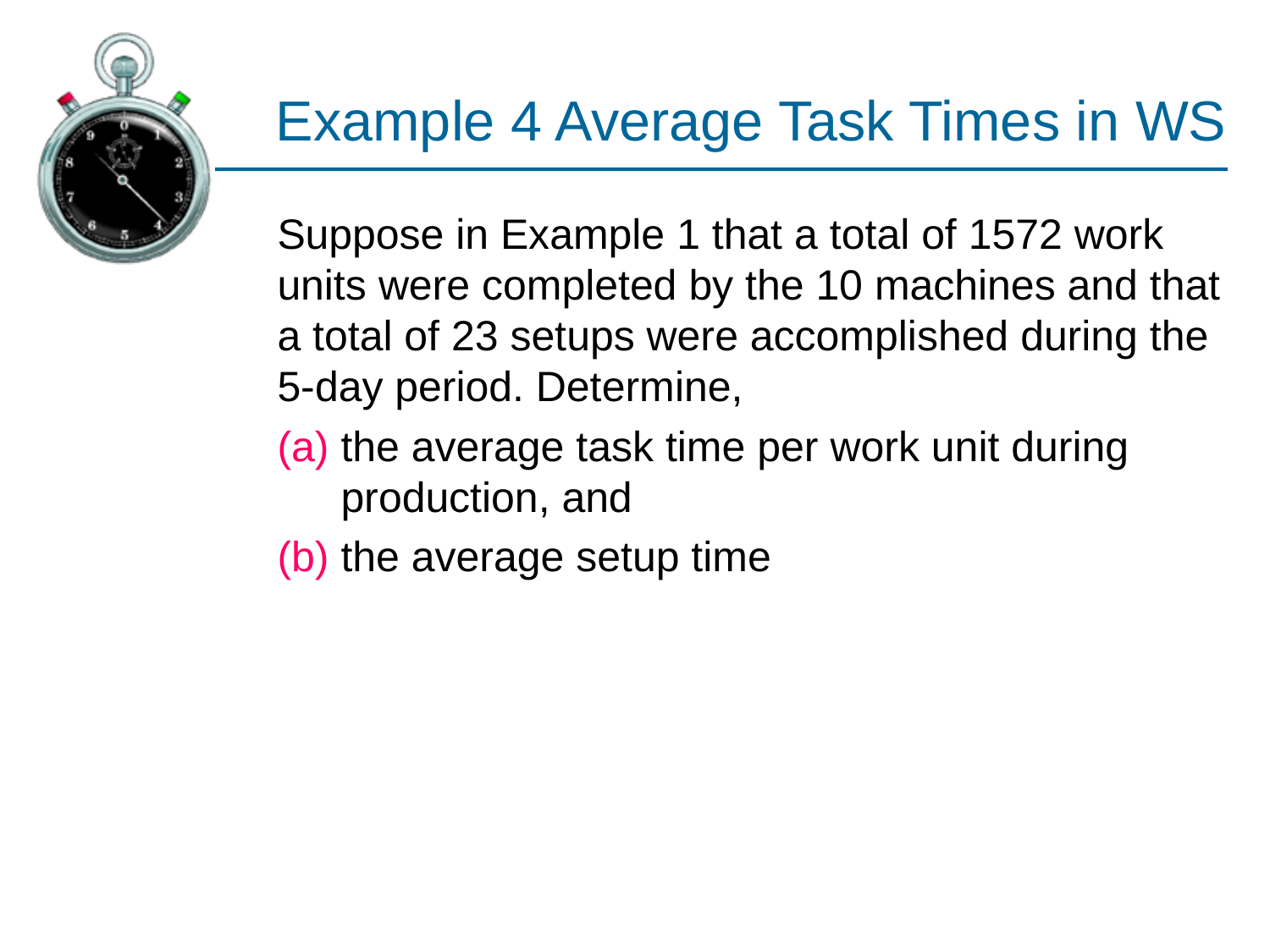

# Example 4 Average Task Times in WS
Suppose in Example 1 that a total of 1572 work units were completed by the 10 machines and that a total of 23 setups were accomplished during the 5-day period. Determine,
the average task time per work unit during production, and
the average setup time